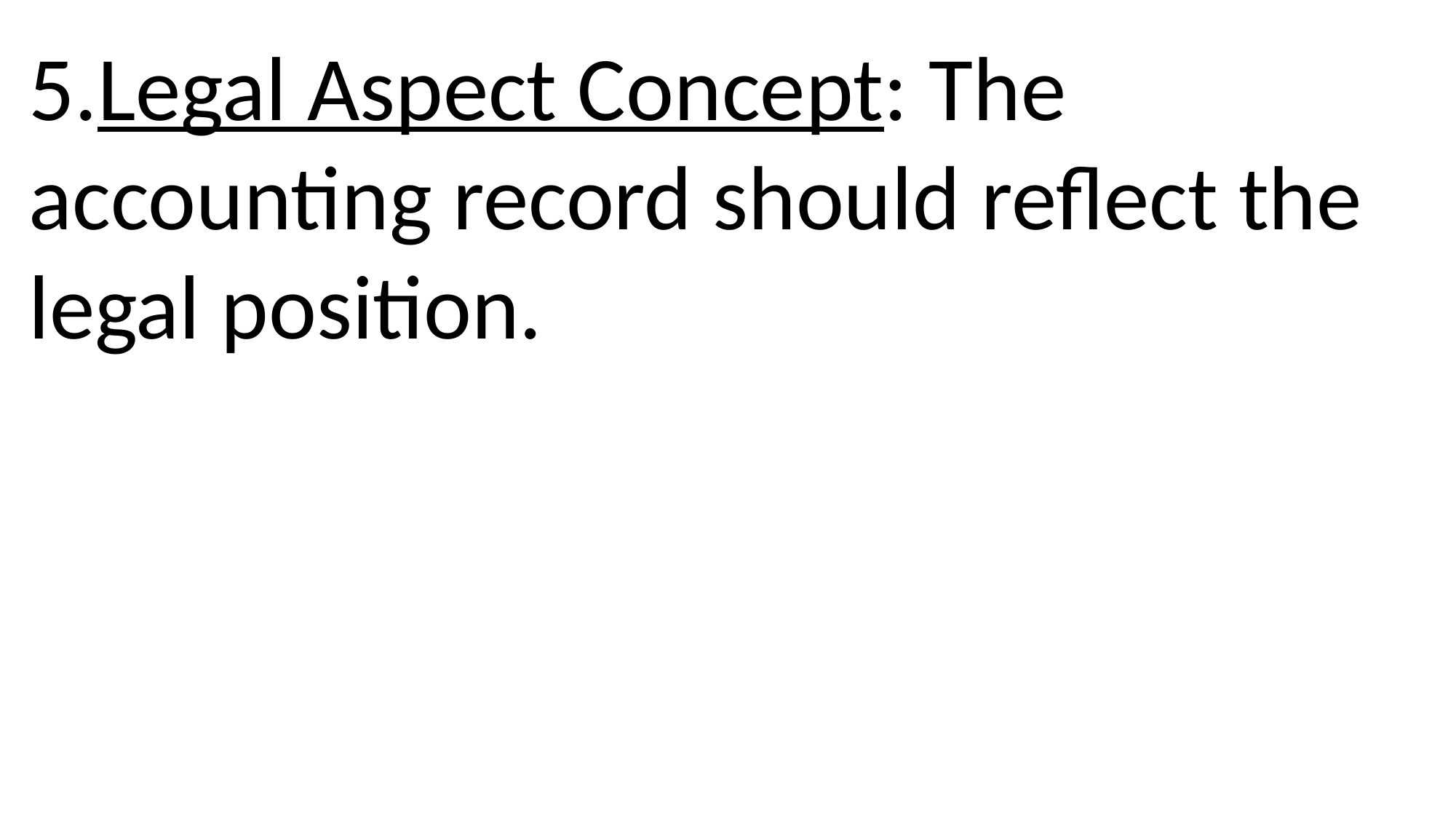

5.Legal Aspect Concept: The accounting record should reflect the legal position.